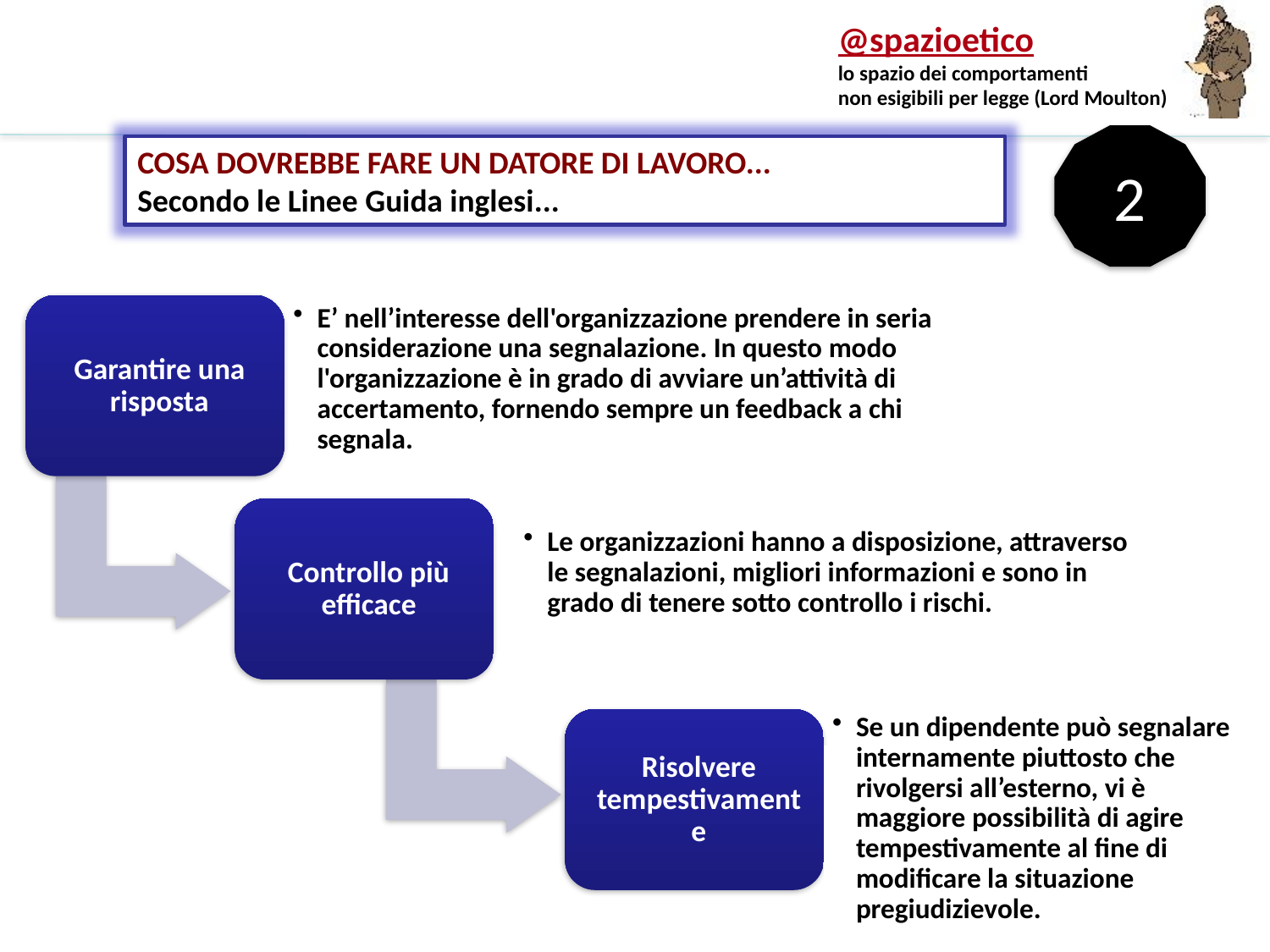

2
COSA DOVREBBE FARE UN DATORE DI LAVORO...
Secondo le Linee Guida inglesi...
Garantire una risposta
E’ nell’interesse dell'organizzazione prendere in seria considerazione una segnalazione. In questo modo l'organizzazione è in grado di avviare un’attività di accertamento, fornendo sempre un feedback a chi segnala.
Controllo più efficace
Le organizzazioni hanno a disposizione, attraverso le segnalazioni, migliori informazioni e sono in grado di tenere sotto controllo i rischi.
Risolvere tempestivamente
Se un dipendente può segnalare internamente piuttosto che rivolgersi all’esterno, vi è maggiore possibilità di agire tempestivamente al fine di modificare la situazione pregiudizievole.